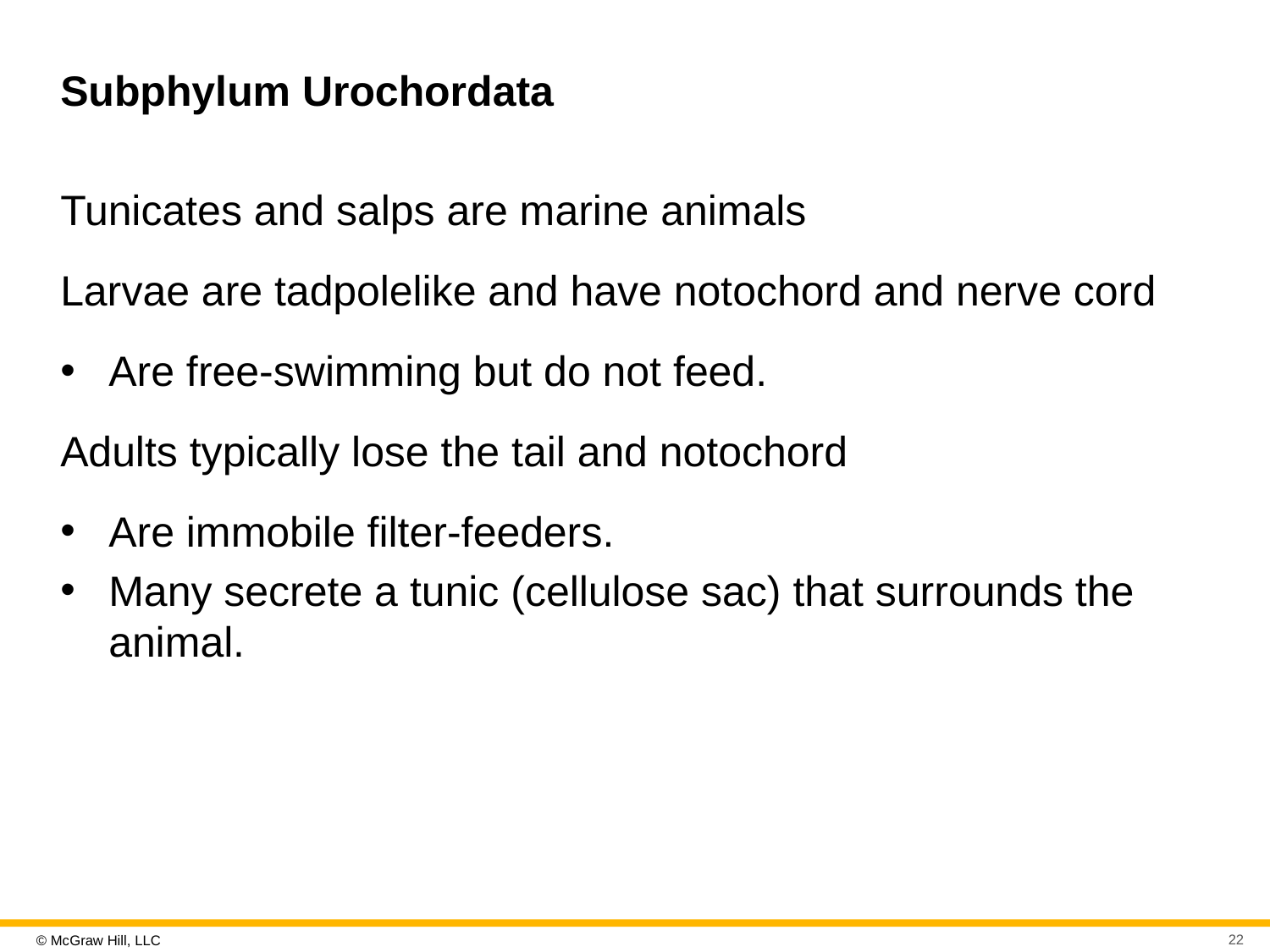

# Subphylum Urochordata
Tunicates and salps are marine animals
Larvae are tadpolelike and have notochord and nerve cord
Are free-swimming but do not feed.
Adults typically lose the tail and notochord
Are immobile filter-feeders.
Many secrete a tunic (cellulose sac) that surrounds the animal.
22